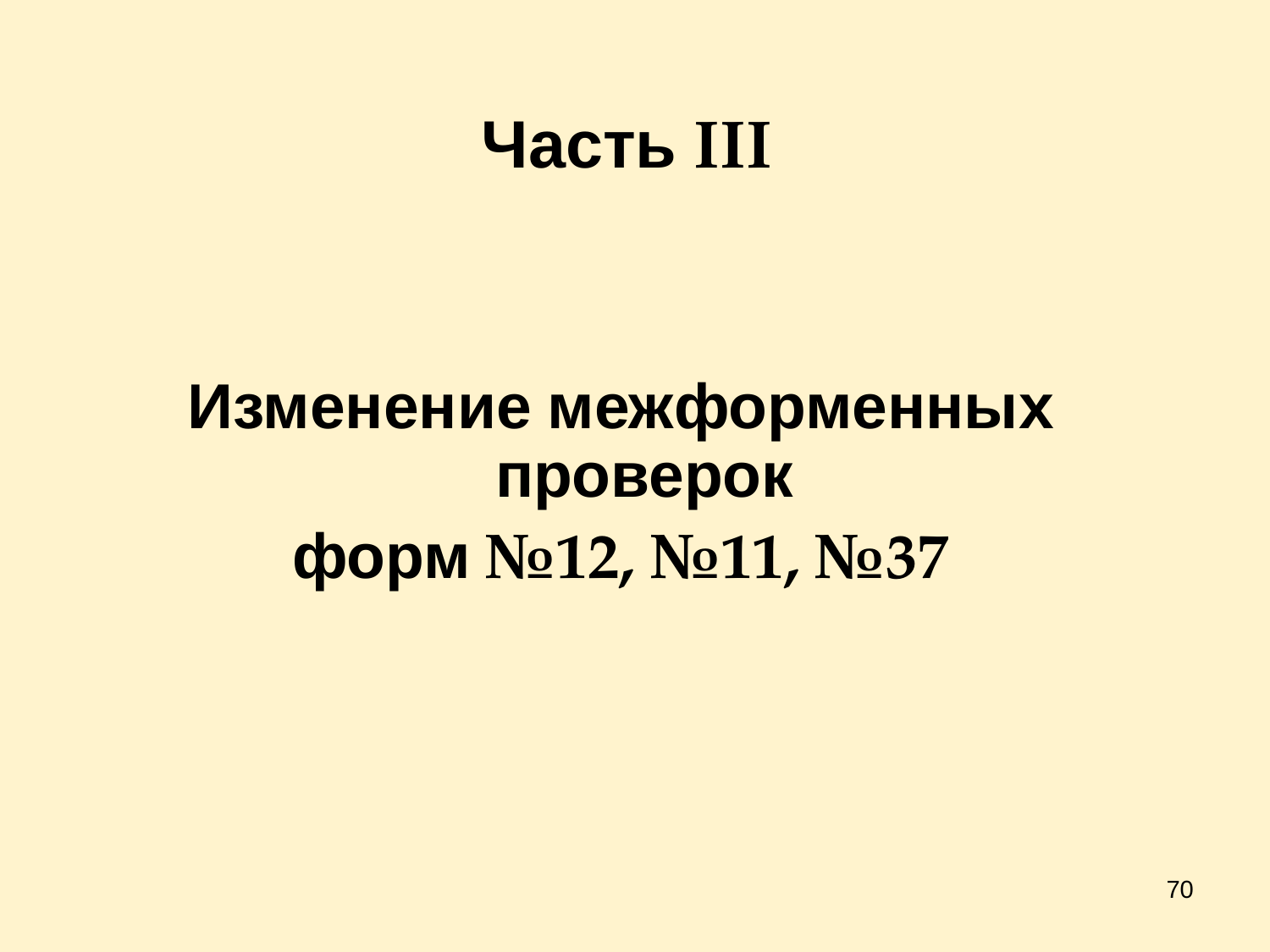

# Часть III

Изменение межформенных проверок
форм №12, №11, №37

70